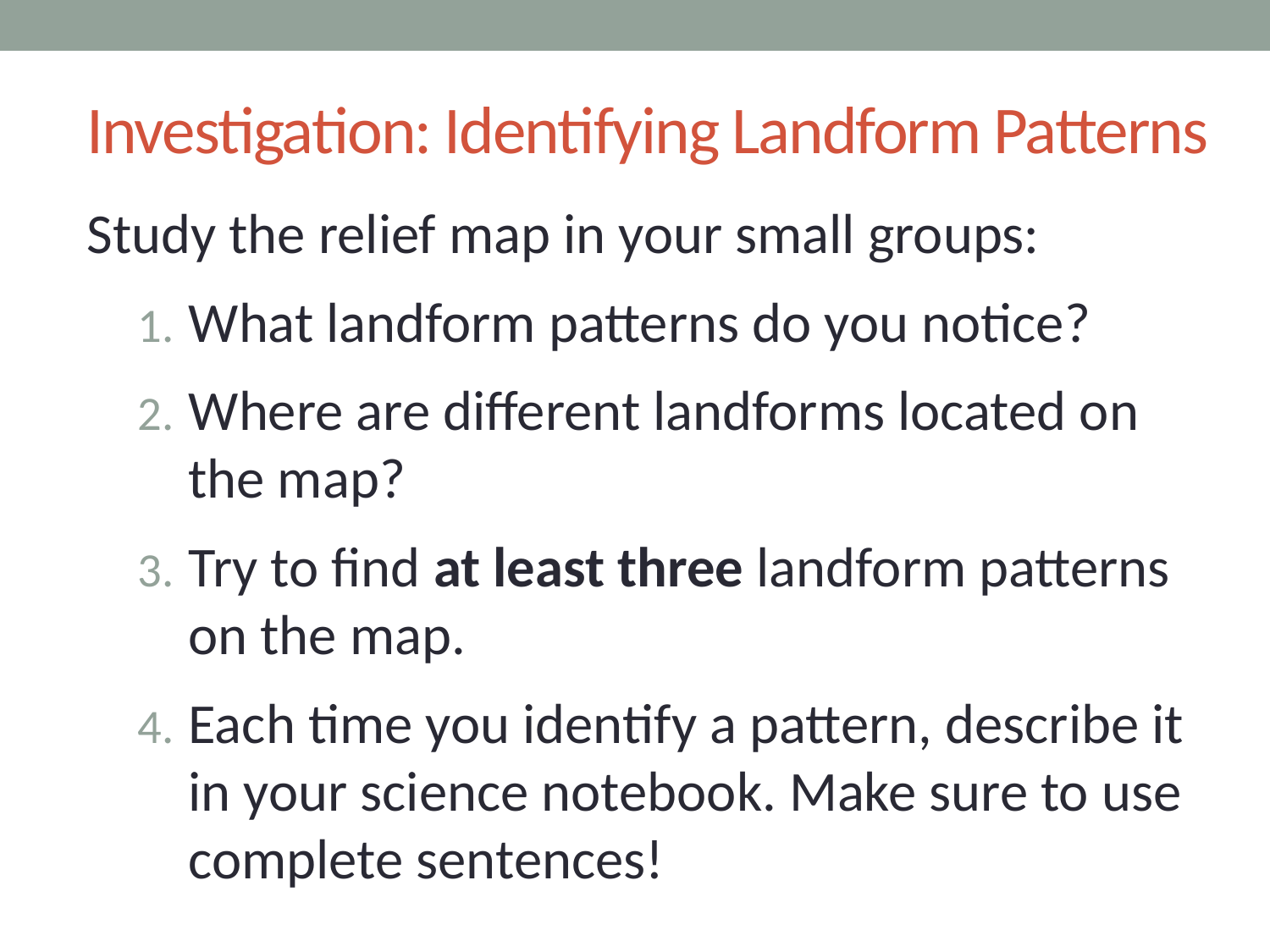

# Investigation: Identifying Landform Patterns
Study the relief map in your small groups:
What landform patterns do you notice?
Where are different landforms located on the map?
Try to find at least three landform patterns on the map.
Each time you identify a pattern, describe it in your science notebook. Make sure to use complete sentences!